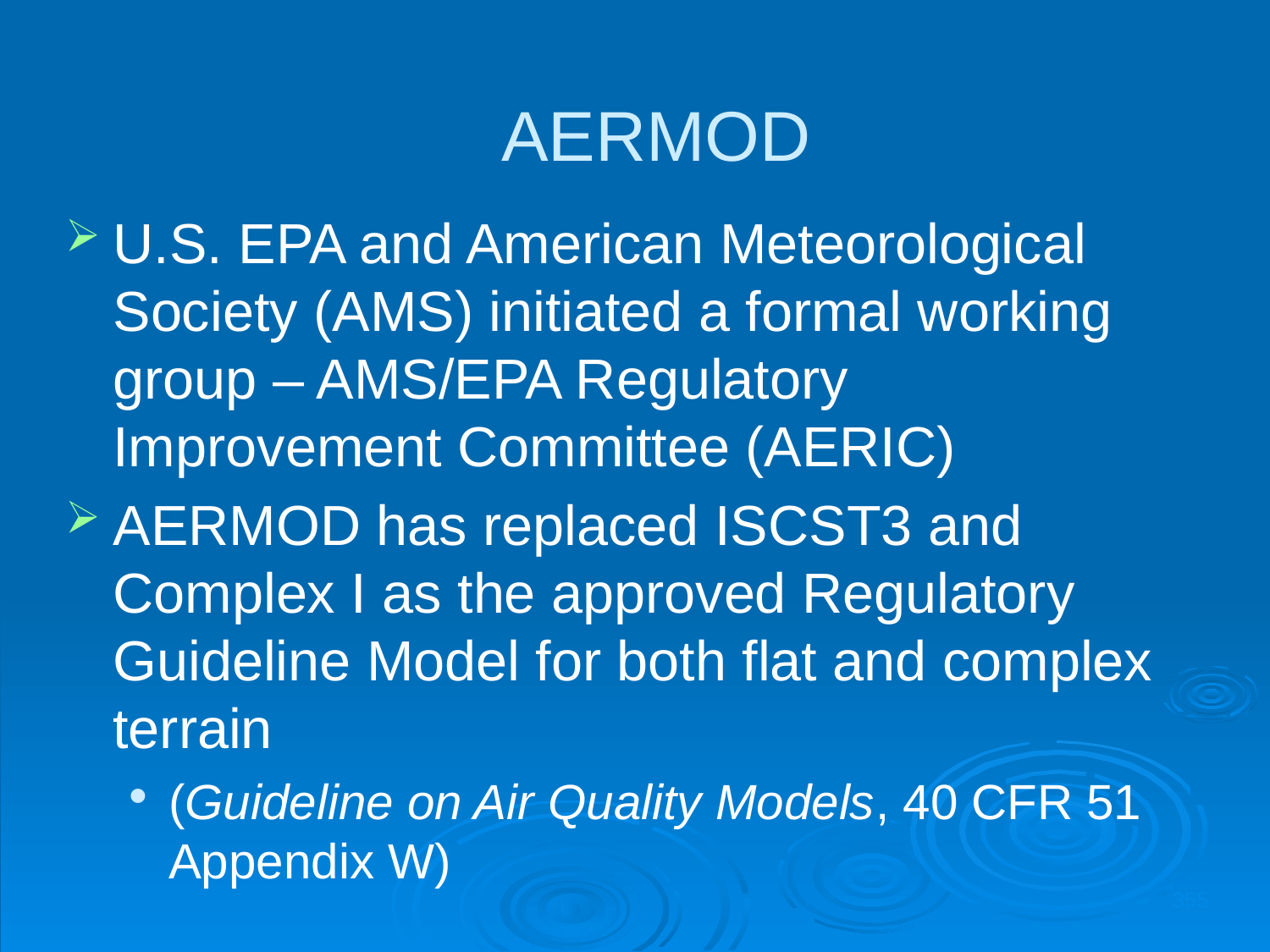

AERMOD
U.S. EPA and American Meteorological Society (AMS) initiated a formal working group – AMS/EPA Regulatory Improvement Committee (AERIC)
AERMOD has replaced ISCST3 and Complex I as the approved Regulatory Guideline Model for both flat and complex terrain
(Guideline on Air Quality Models, 40 CFR 51 Appendix W)

355